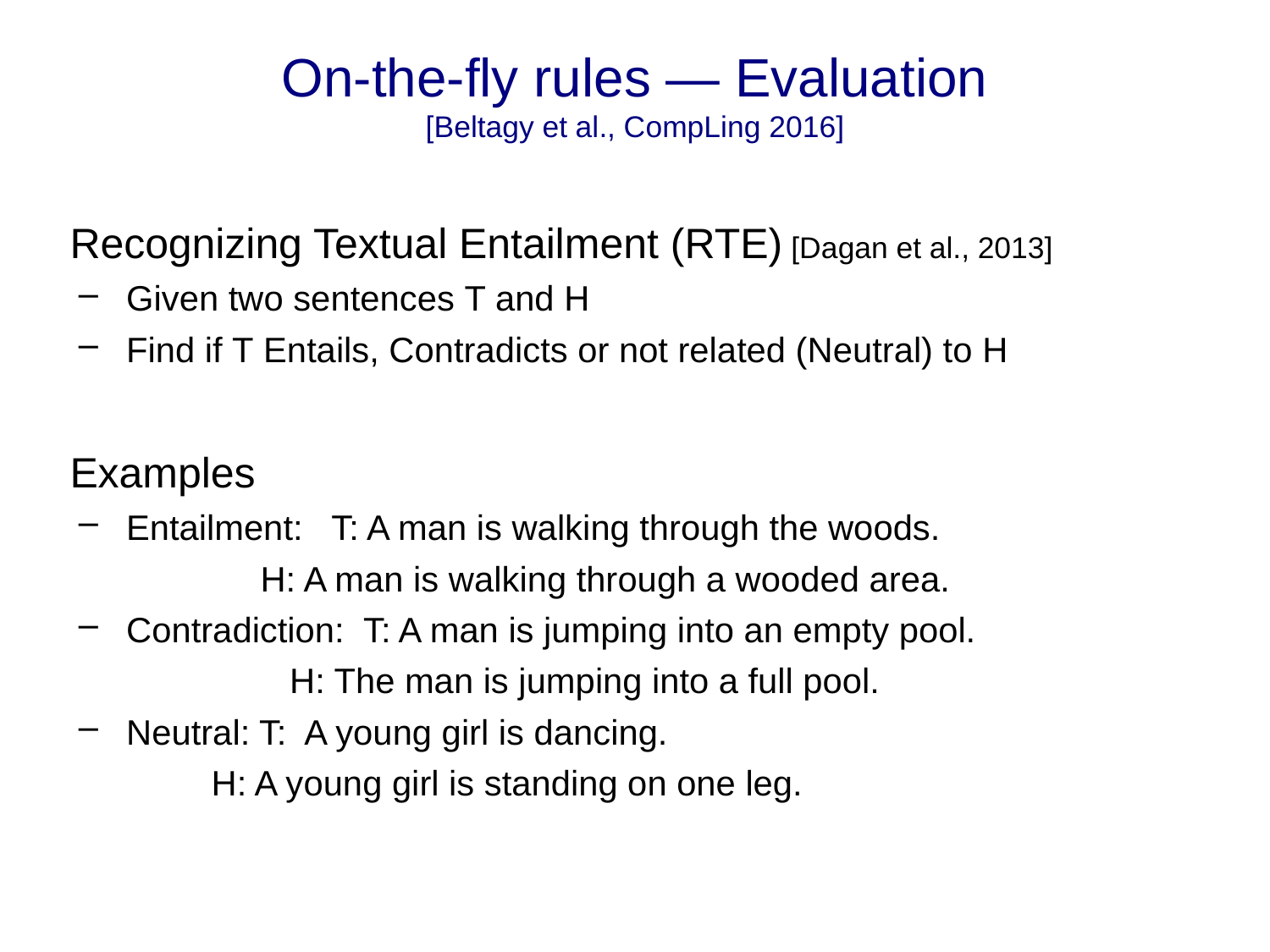

# On-the-fly rules — Evaluation
[Beltagy et al., CompLing 2016]
Recognizing Textual Entailment (RTE) [Dagan et al., 2013]
Given two sentences T and H
Find if T Entails, Contradicts or not related (Neutral) to H

Examples
Entailment:   T: A man is walking through the woods.
H: A man is walking through a wooded area.
Contradiction:  T: A man is jumping into an empty pool.
   H: The man is jumping into a full pool.
Neutral: T:  A young girl is dancing.
        H: A young girl is standing on one leg.
44